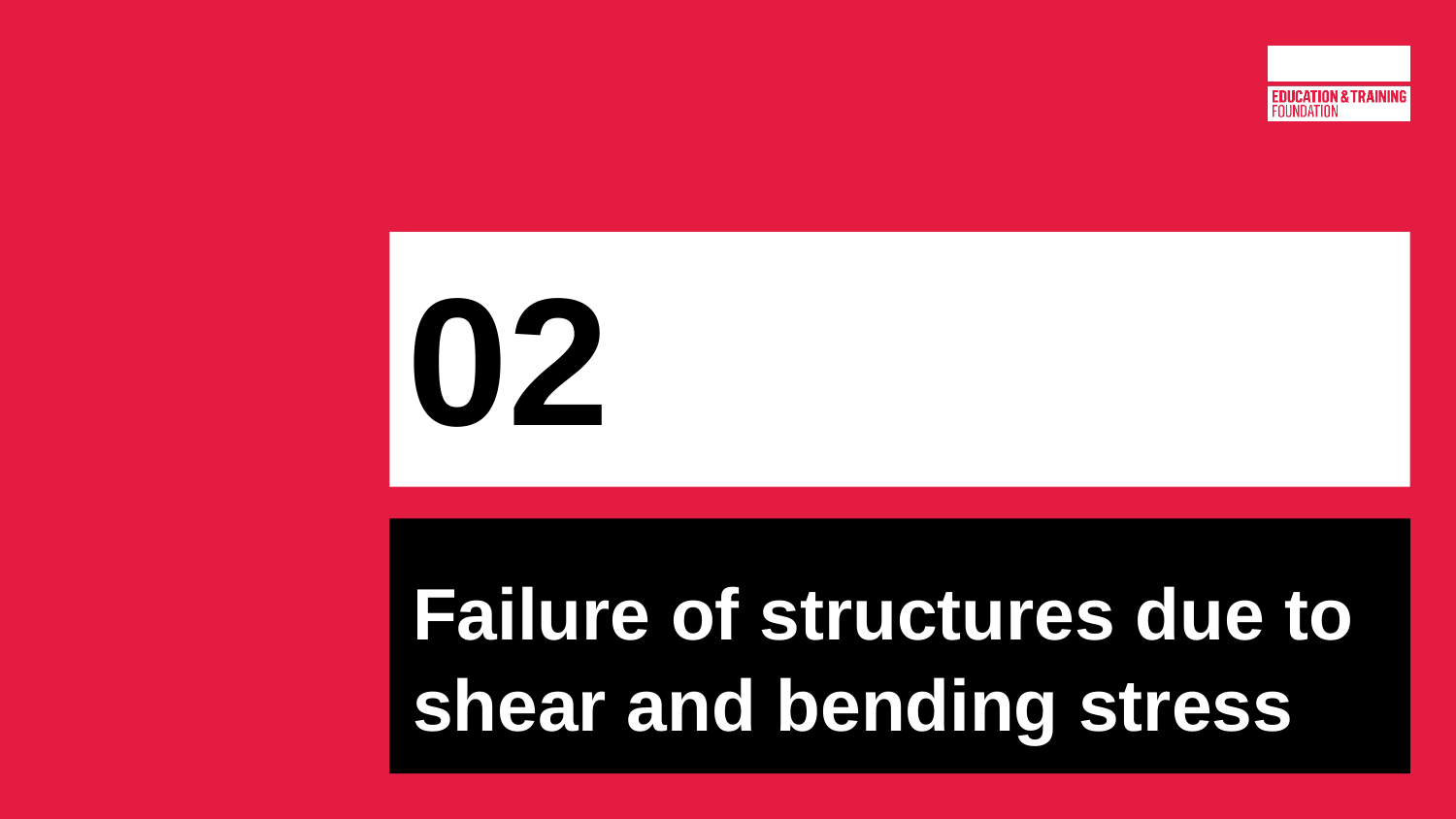

# 02
Failure of structures due to shear and bending stress